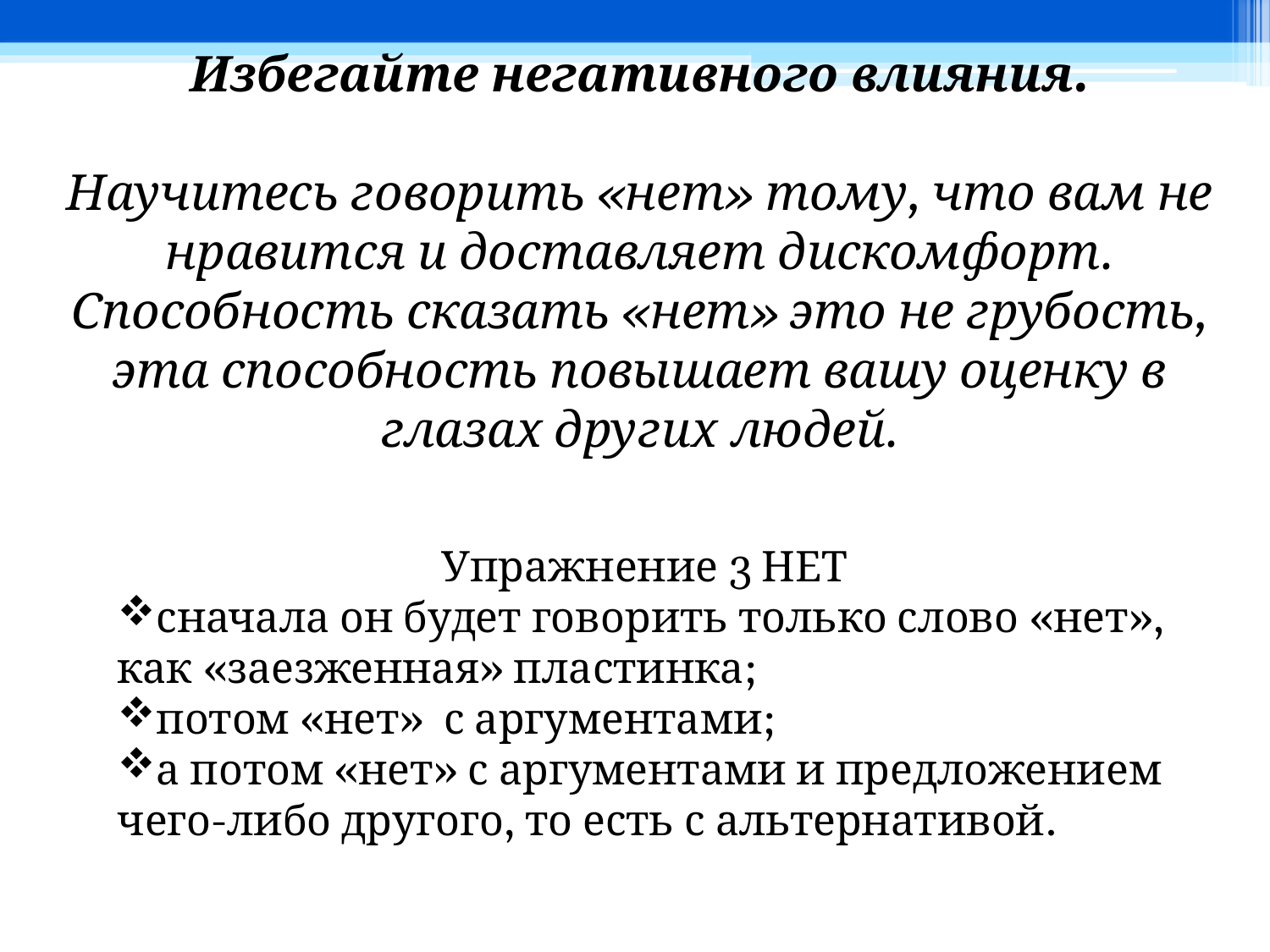

Избегайте негативного влияния.

Научитесь говорить «нет» тому, что вам не нравится и доставляет дискомфорт.
Способность сказать «нет» это не грубость, эта способность повышает вашу оценку в глазах других людей.
Упражнение 3 НЕТ
сначала он будет говорить только слово «нет», как «заезженная» пластинка;
потом «нет»  с аргументами;
а потом «нет» с аргументами и предложением чего-либо другого, то есть с альтернативой.